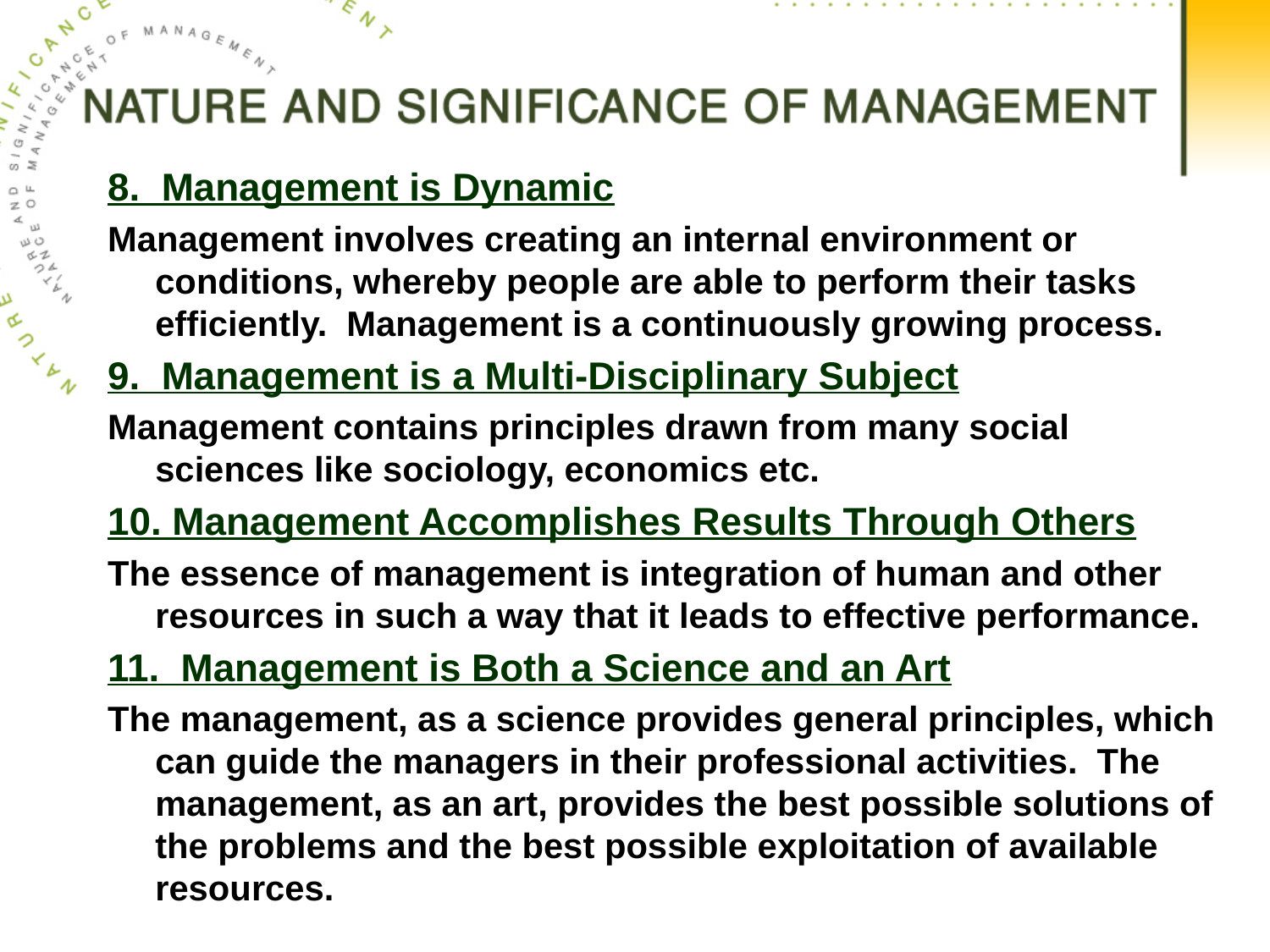

8.  Management is Dynamic
Management involves creating an internal environment or conditions, whereby people are able to perform their tasks efficiently.  Management is a continuously growing process.
9.  Management is a Multi-Disciplinary Subject
Management contains principles drawn from many social sciences like sociology, economics etc.
10. Management Accomplishes Results Through Others
The essence of management is integration of human and other resources in such a way that it leads to effective performance.
11.  Management is Both a Science and an Art
The management, as a science provides general principles, which can guide the managers in their professional activities.  The management, as an art, provides the best possible solutions of the problems and the best possible exploitation of available resources.